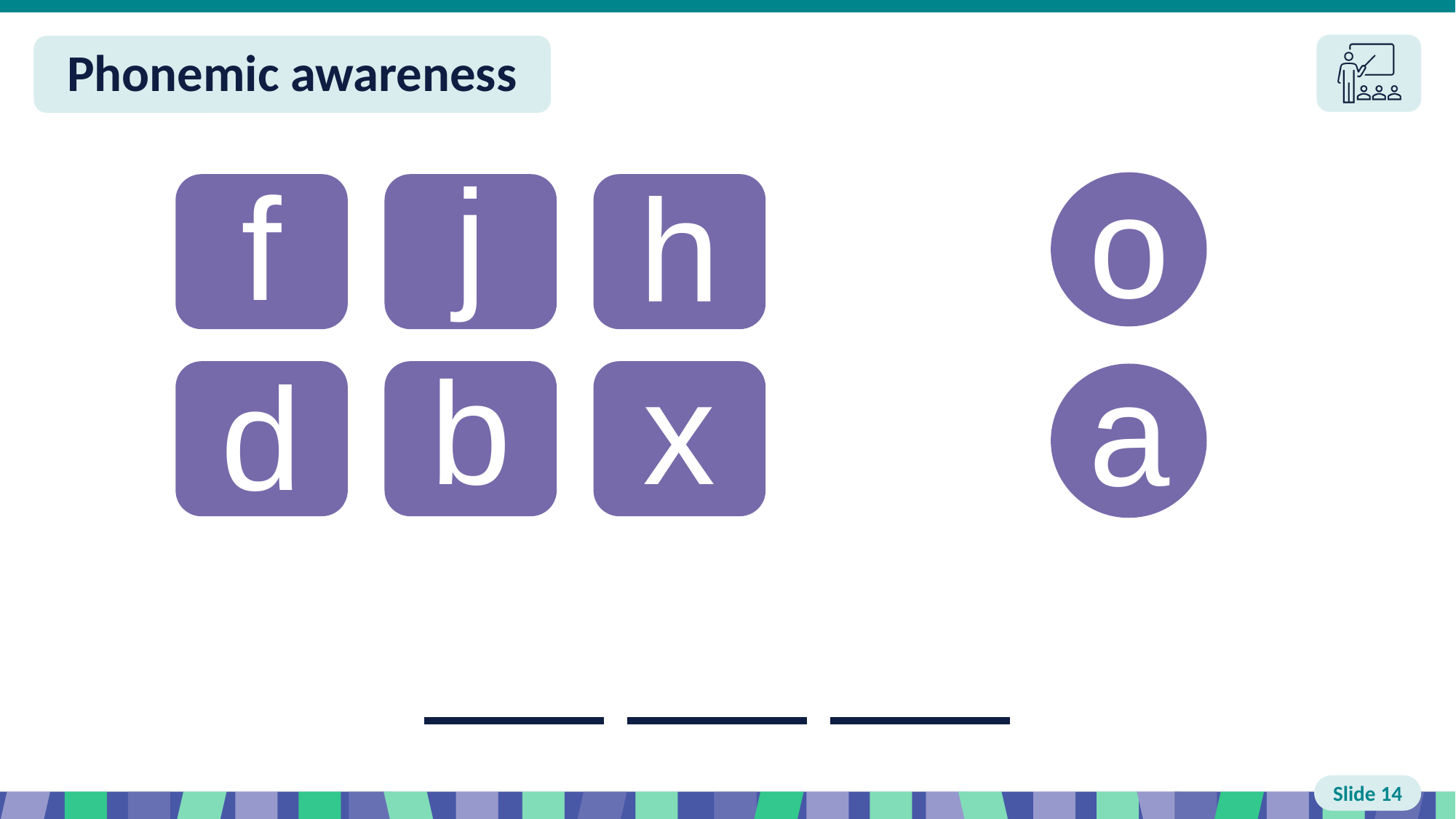

Slide 14 Phonemic awareness
j
o

f

h

b

x

a

d